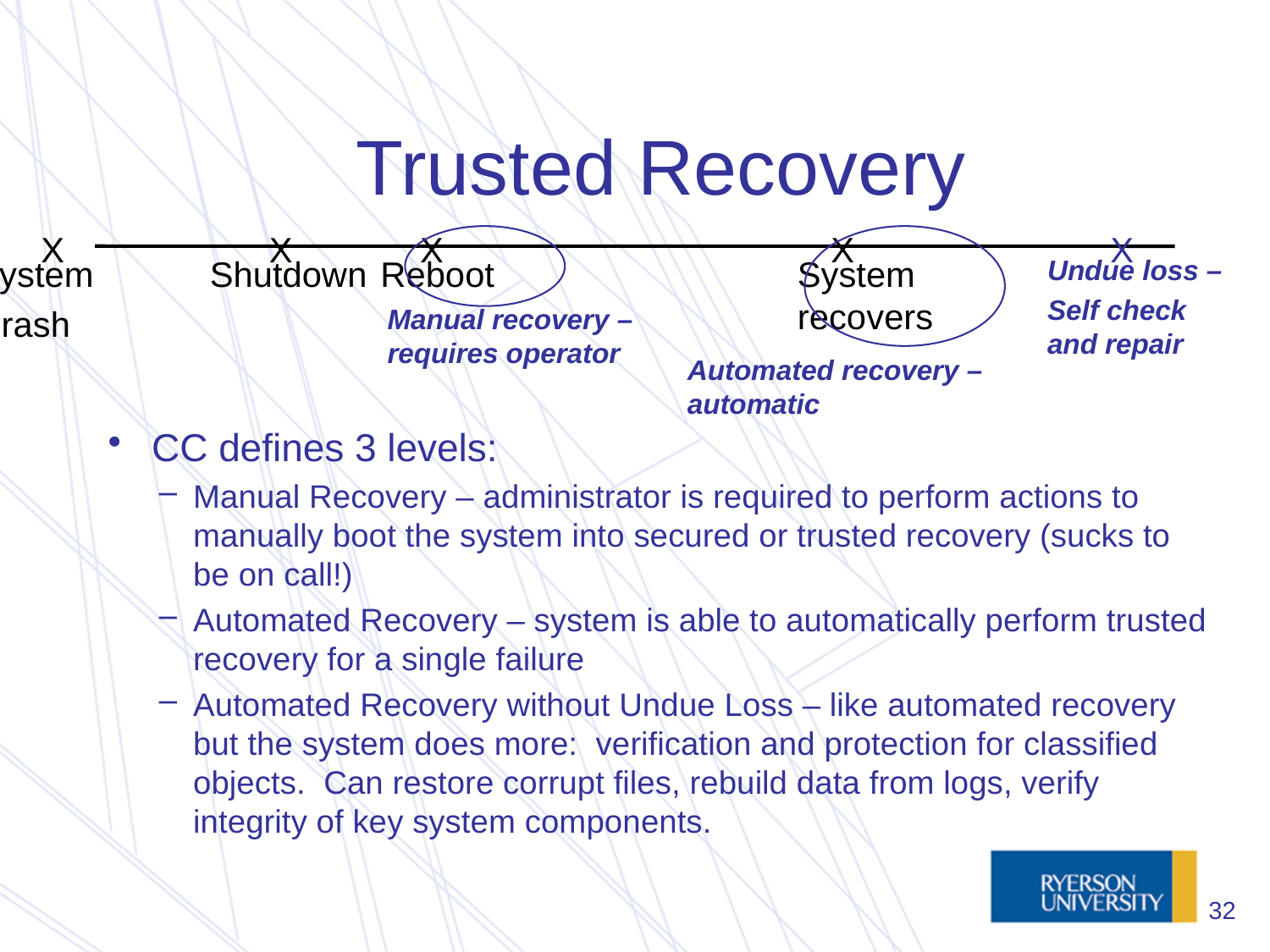

# Trusted Recovery
X
X
X
X
X

System
Crash

Shutdown
Reboot
System recovers
Undue loss –
Self check and repair
Manual recovery – requires operator
Automated recovery – automatic
CC defines 3 levels:
Manual Recovery – administrator is required to perform actions to manually boot the system into secured or trusted recovery (sucks to be on call!)
Automated Recovery – system is able to automatically perform trusted recovery for a single failure
Automated Recovery without Undue Loss – like automated recovery but the system does more:  verification and protection for classified objects.  Can restore corrupt files, rebuild data from logs, verify integrity of key system components.
32